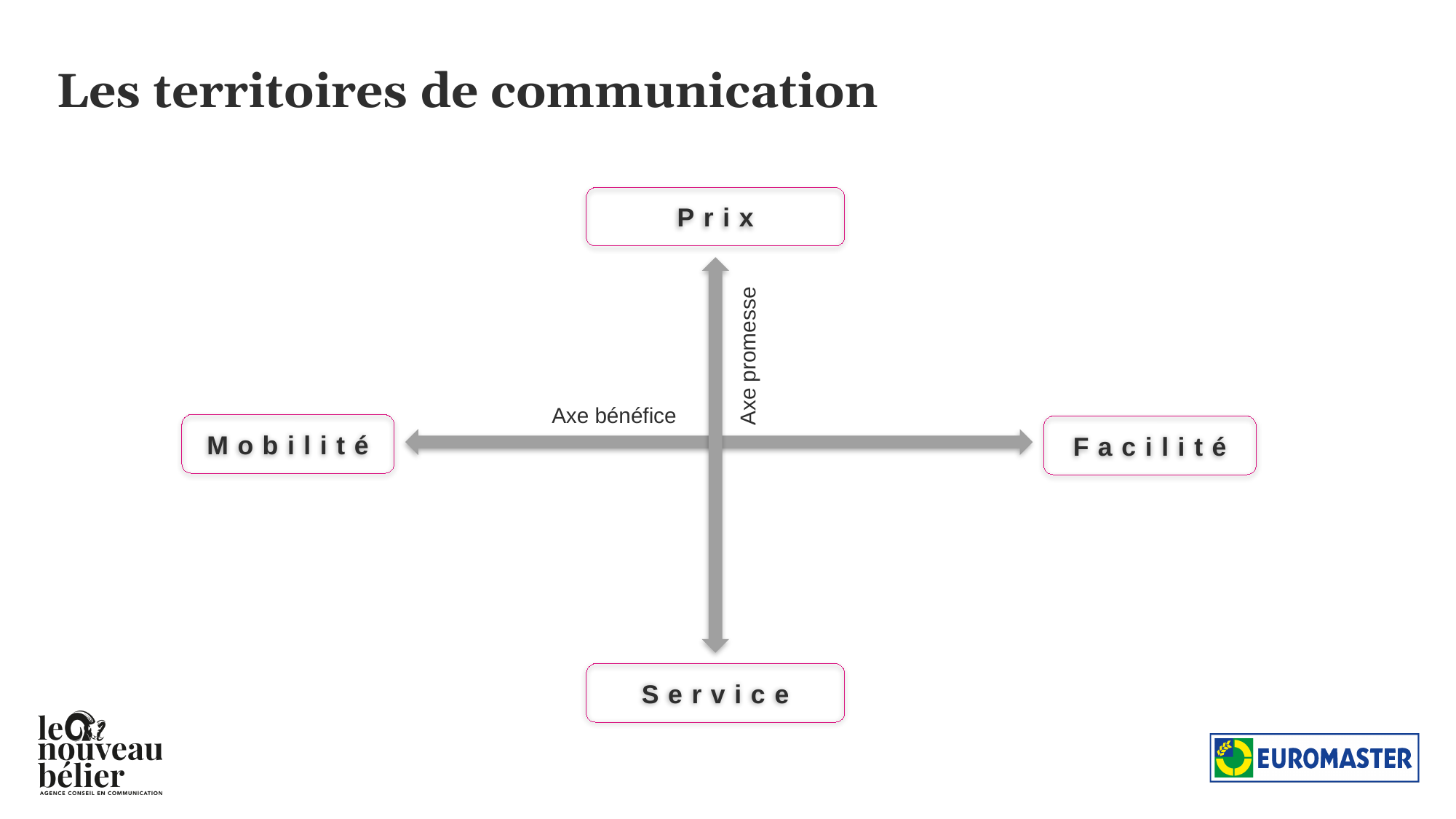

# Les territoires de communication
Prix
Axe promesse
Axe bénéfice
Mobilité
Facilité

Service